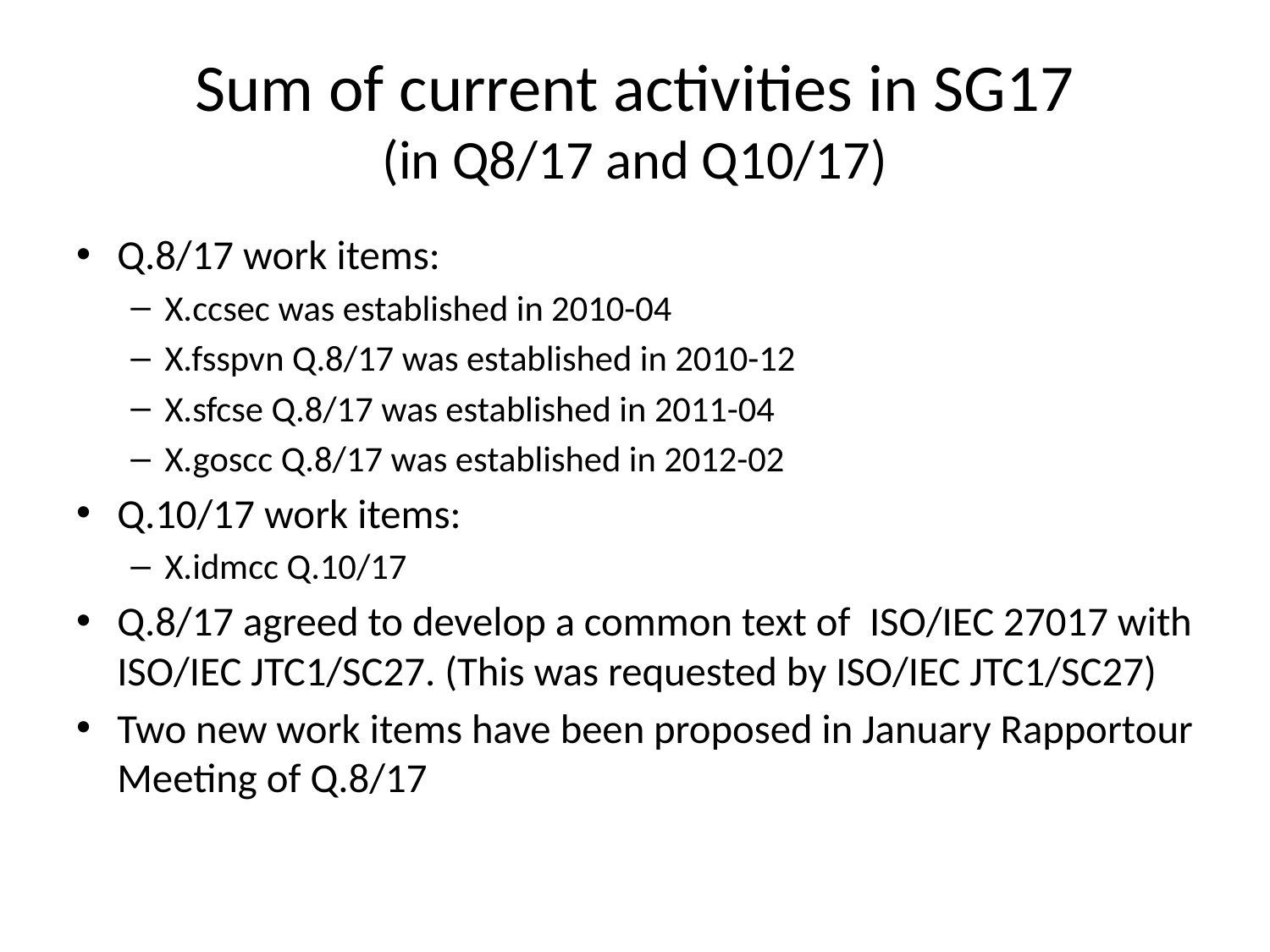

# Sum of current activities in SG17 (in Q8/17 and Q10/17)
Q.8/17 work items:
X.ccsec was established in 2010-04
X.fsspvn Q.8/17 was established in 2010-12
X.sfcse Q.8/17 was established in 2011-04
X.goscc Q.8/17 was established in 2012-02
Q.10/17 work items:
X.idmcc Q.10/17
Q.8/17 agreed to develop a common text of  ISO/IEC 27017 with ISO/IEC JTC1/SC27. (This was requested by ISO/IEC JTC1/SC27)
Two new work items have been proposed in January Rapportour Meeting of Q.8/17